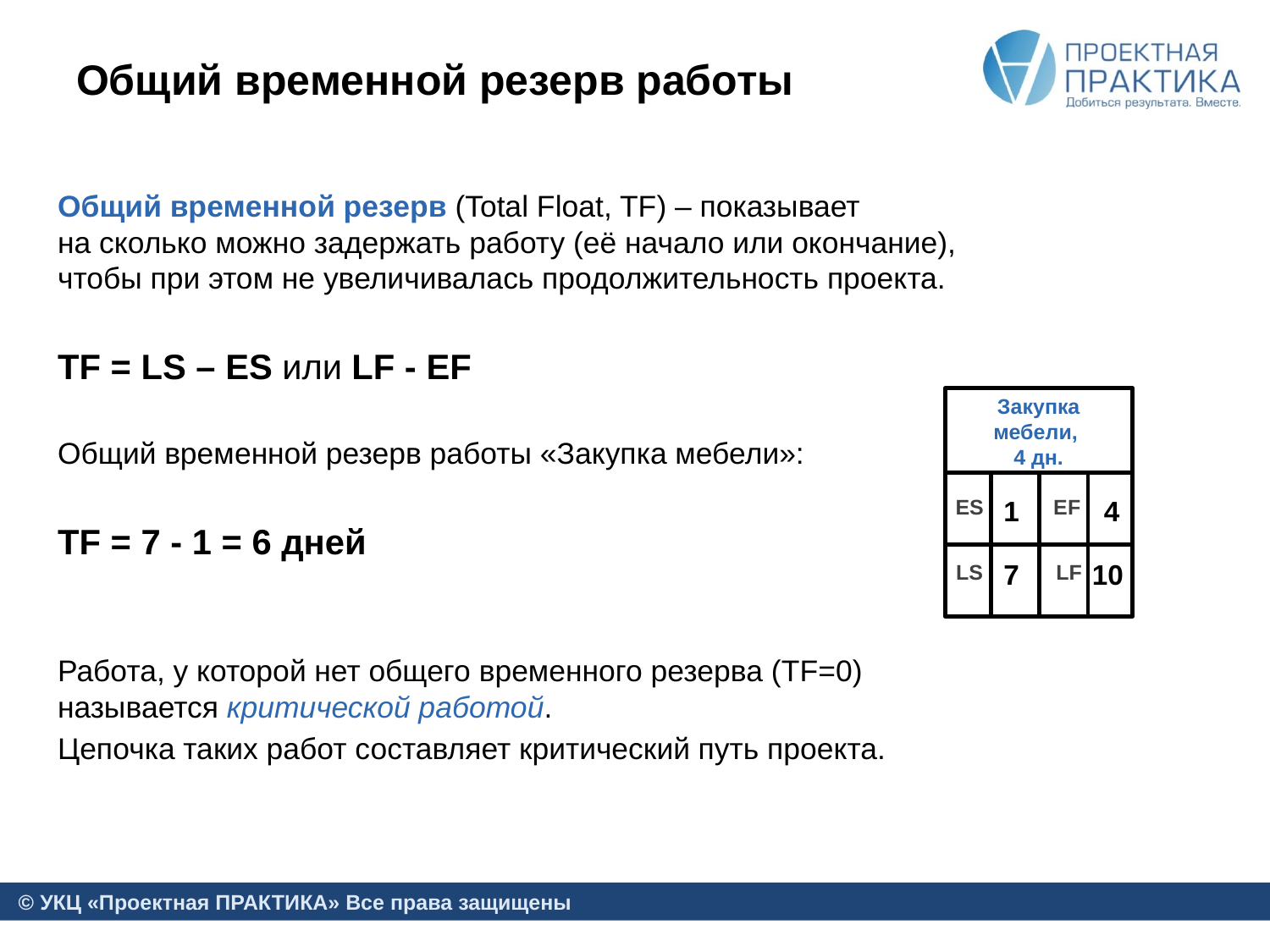

# Общий временной резерв работы

Общий временной резерв (Total Float, TF) – показывает
на сколько можно задержать работу (её начало или окончание),
чтобы при этом не увеличивалась продолжительность проекта.

TF = LS – ES или LF - EF

Общий временной резерв работы «Закупка мебели»:

TF = 7 - 1 = 6 дней

Работа, у которой нет общего временного резерва (TF=0)
называется критической работой.
Цепочка таких работ составляет критический путь проекта.

Закупка мебели,
4 дн.
1
4
ES
EF
7
10
LS
LF